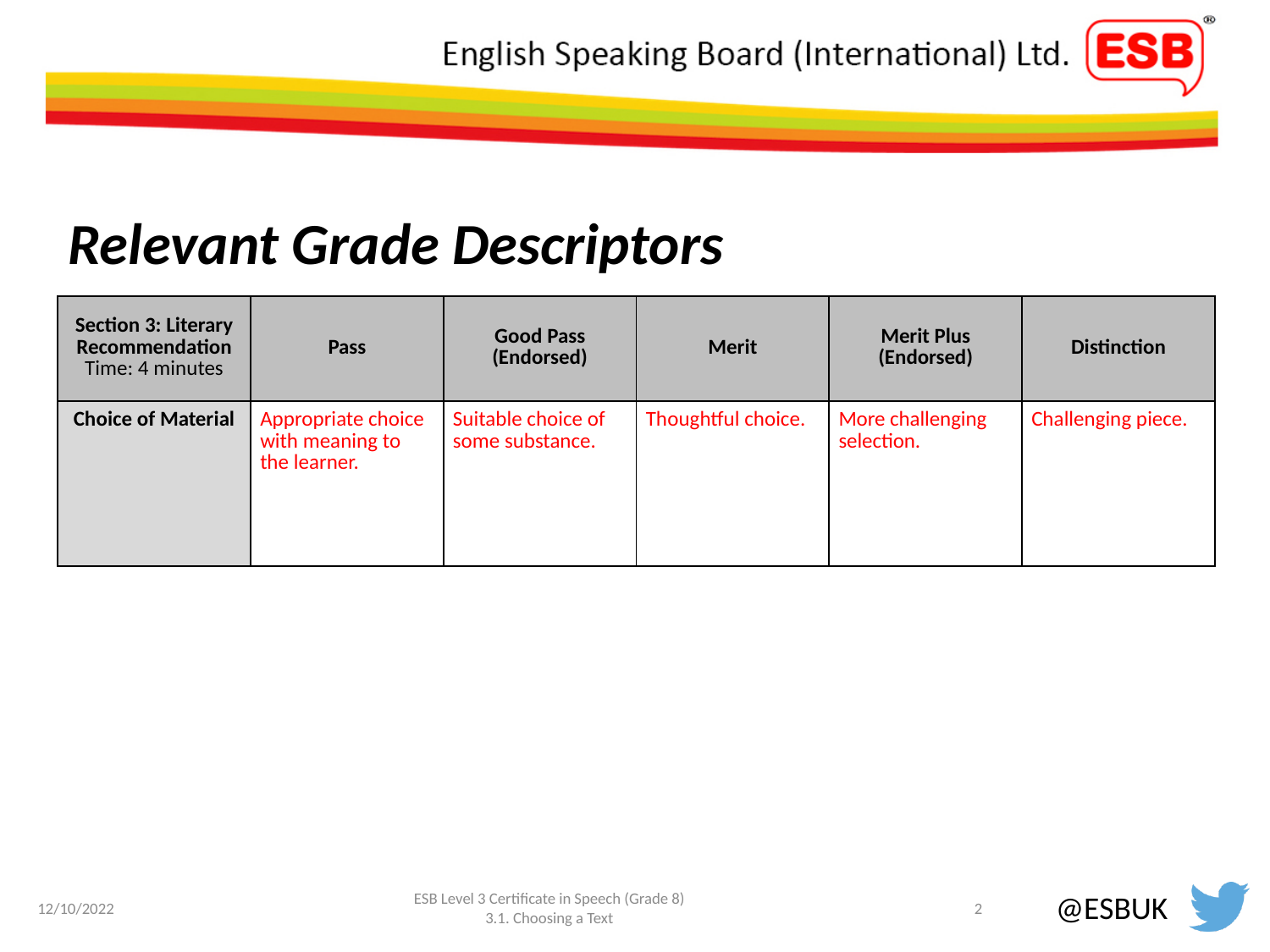

# Relevant Grade Descriptors
| Section 3: Literary Recommendation Time: 4 minutes | Pass | Good Pass (Endorsed) | Merit | Merit Plus (Endorsed) | Distinction |
| --- | --- | --- | --- | --- | --- |
| Choice of Material | Appropriate choice with meaning to the learner. | Suitable choice of some substance. | Thoughtful choice. | More challenging selection. | Challenging piece. |
12/10/2022
ESB Level 3 Certificate in Speech (Grade 8)
3.1. Choosing a Text
2